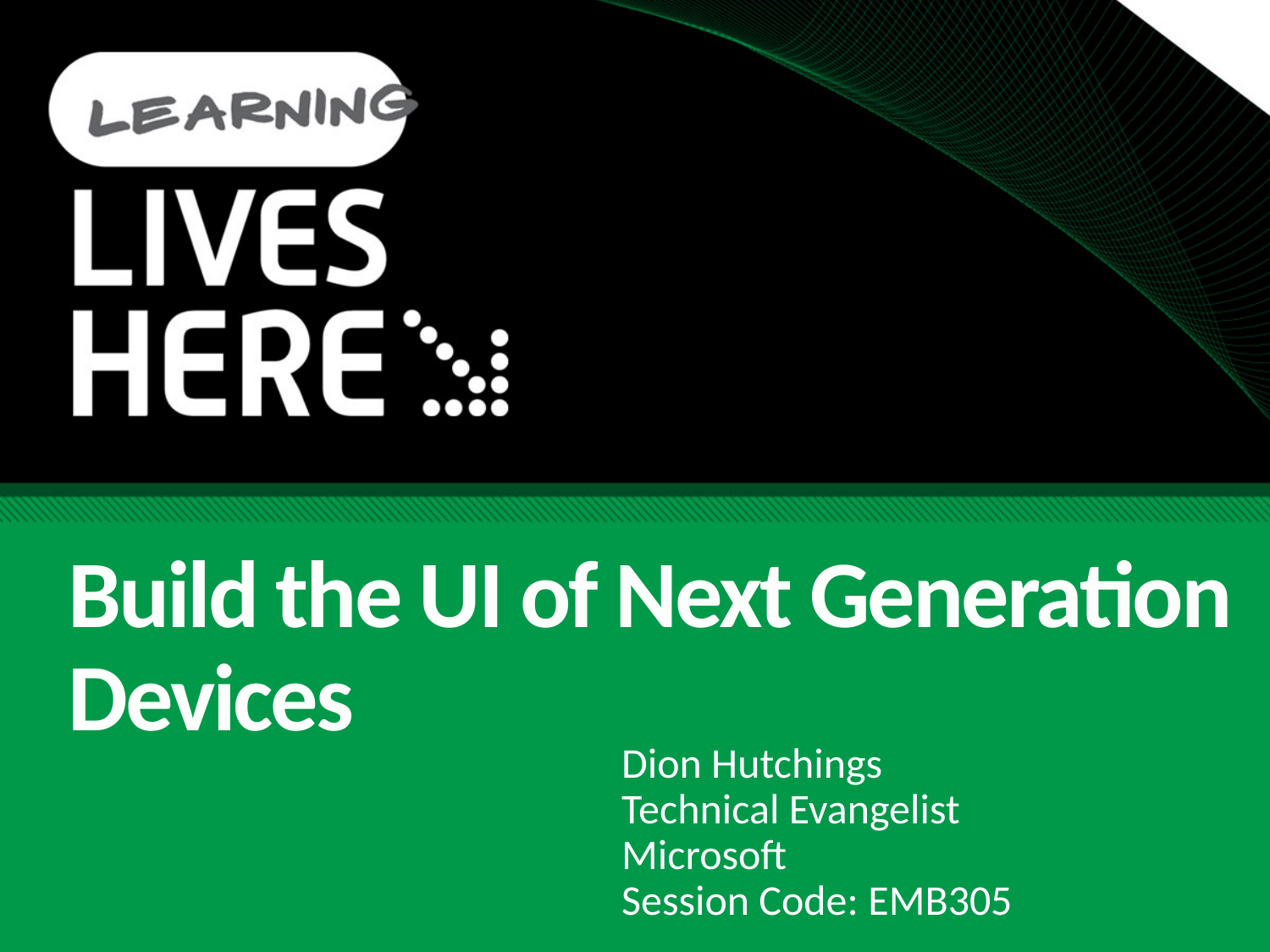

# Build the UI of Next Generation Devices
Dion Hutchings
Technical Evangelist
Microsoft
Session Code: EMB305